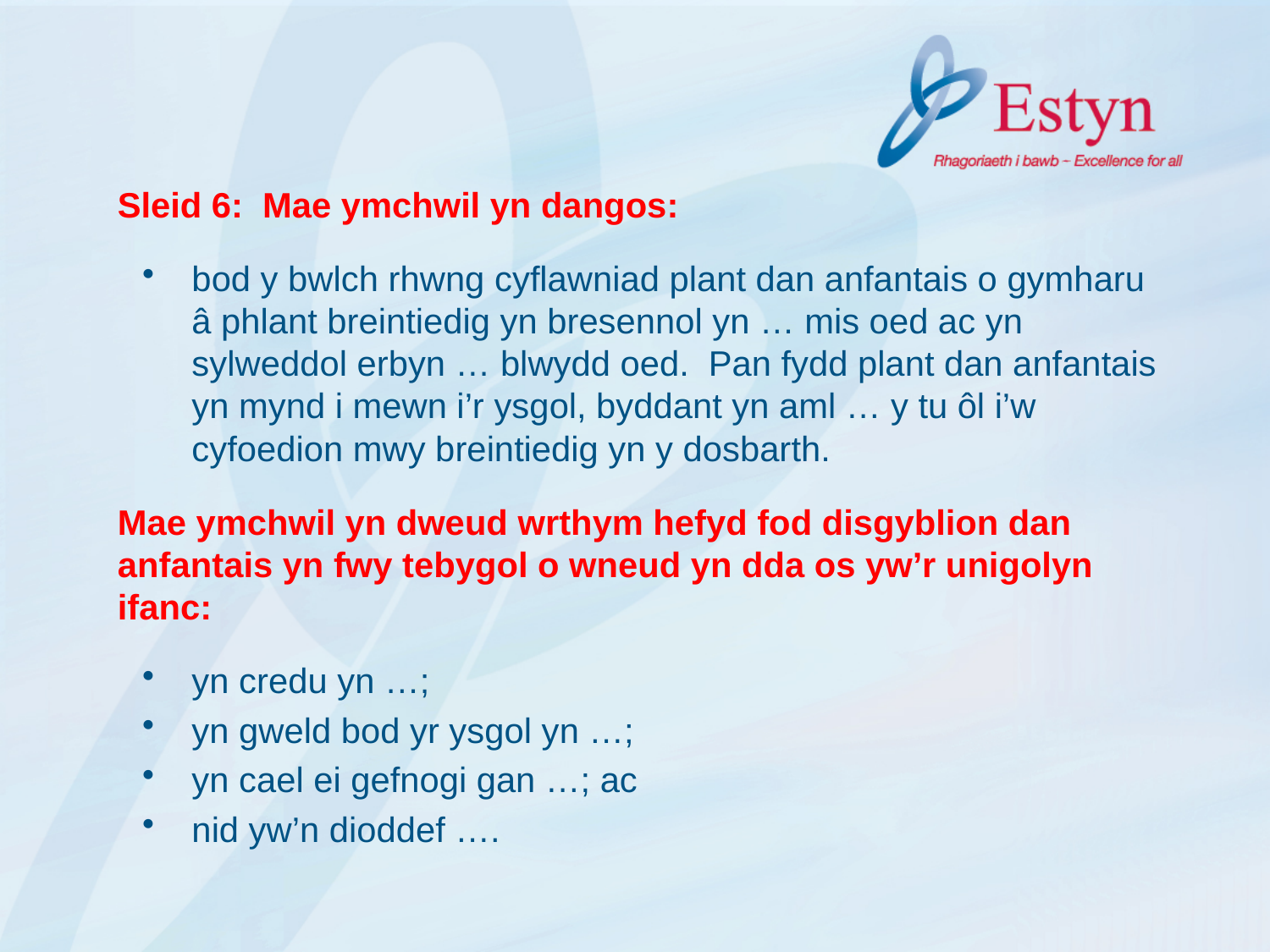

Sleid 6:  Mae ymchwil yn dangos:

bod y bwlch rhwng cyflawniad plant dan anfantais o gymharu â phlant breintiedig yn bresennol yn … mis oed ac yn sylweddol erbyn … blwydd oed.  Pan fydd plant dan anfantais yn mynd i mewn i’r ysgol, byddant yn aml … y tu ôl i’w cyfoedion mwy breintiedig yn y dosbarth.

Mae ymchwil yn dweud wrthym hefyd fod disgyblion dan anfantais yn fwy tebygol o wneud yn dda os yw’r unigolyn ifanc:

yn credu yn …;
yn gweld bod yr ysgol yn …;
yn cael ei gefnogi gan …; ac
nid yw’n dioddef ….